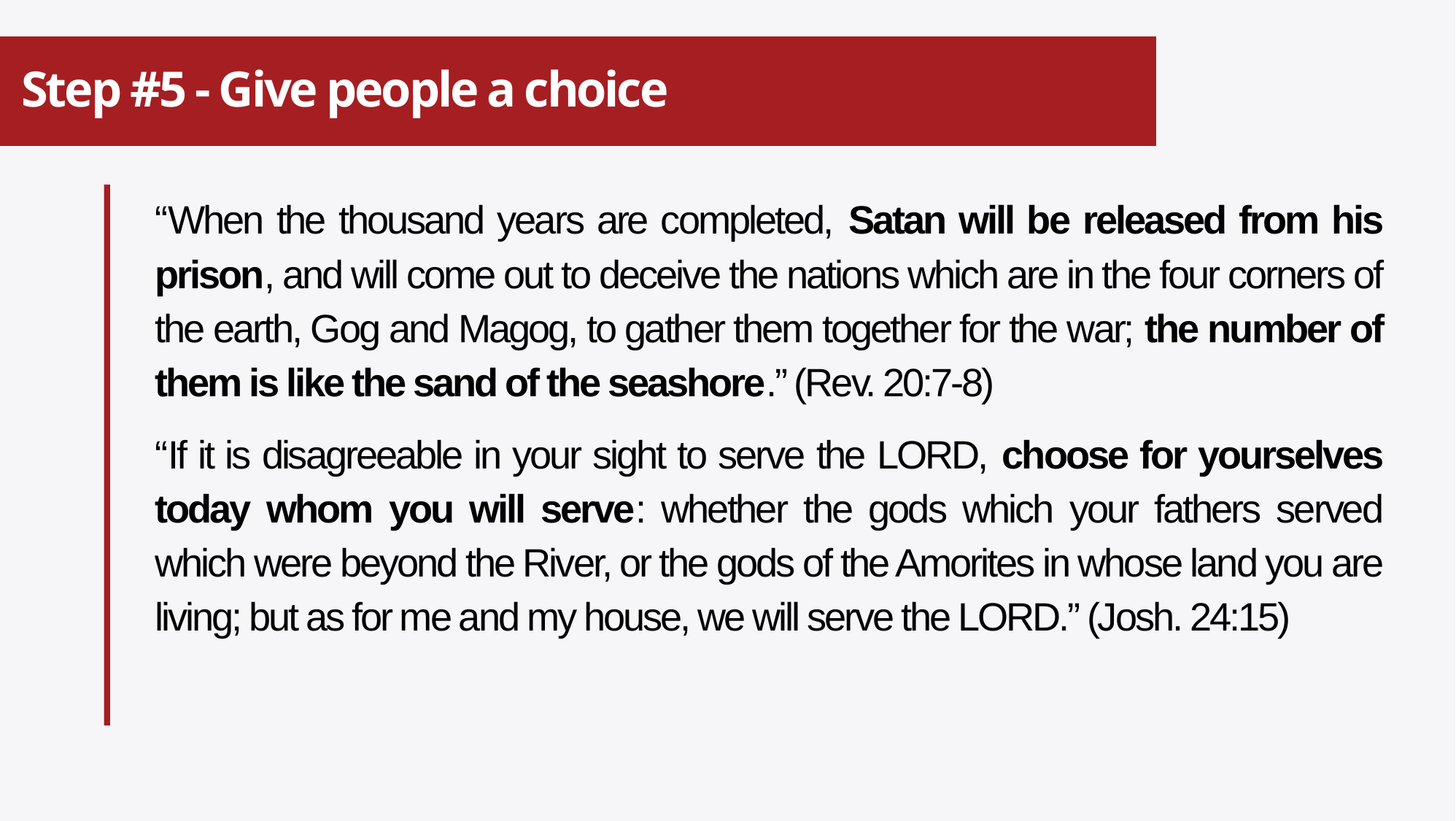

# Step #5 - Give people a choice
“When the thousand years are completed, Satan will be released from his prison, and will come out to deceive the nations which are in the four corners of the earth, Gog and Magog, to gather them together for the war; the number of them is like the sand of the seashore.” (Rev. 20:7-8)
“If it is disagreeable in your sight to serve the LORD, choose for yourselves today whom you will serve: whether the gods which your fathers served which were beyond the River, or the gods of the Amorites in whose land you are living; but as for me and my house, we will serve the LORD.” (Josh. 24:15)